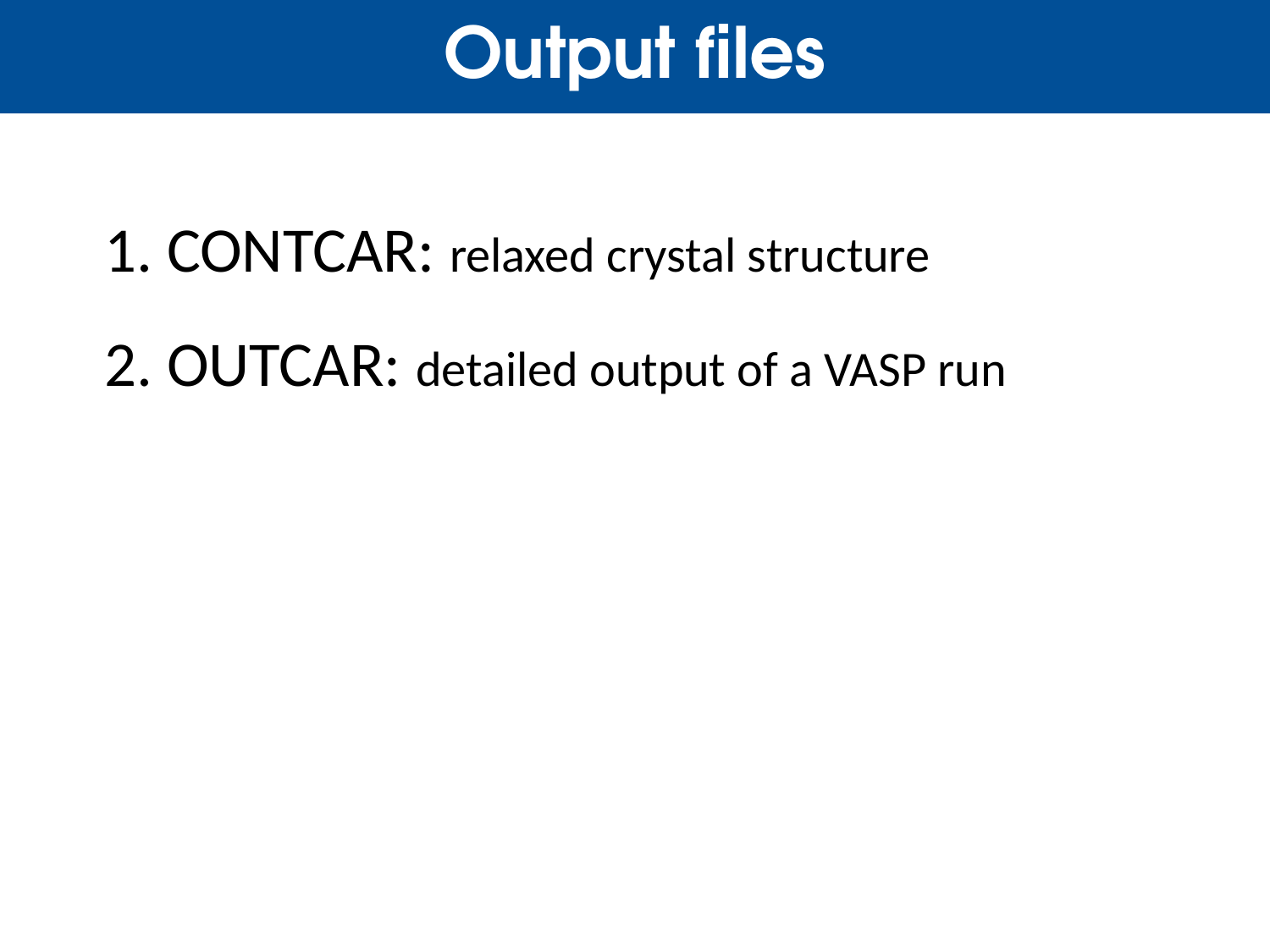

Output files
1. CONTCAR: relaxed crystal structure
2. OUTCAR: detailed output of a VASP run